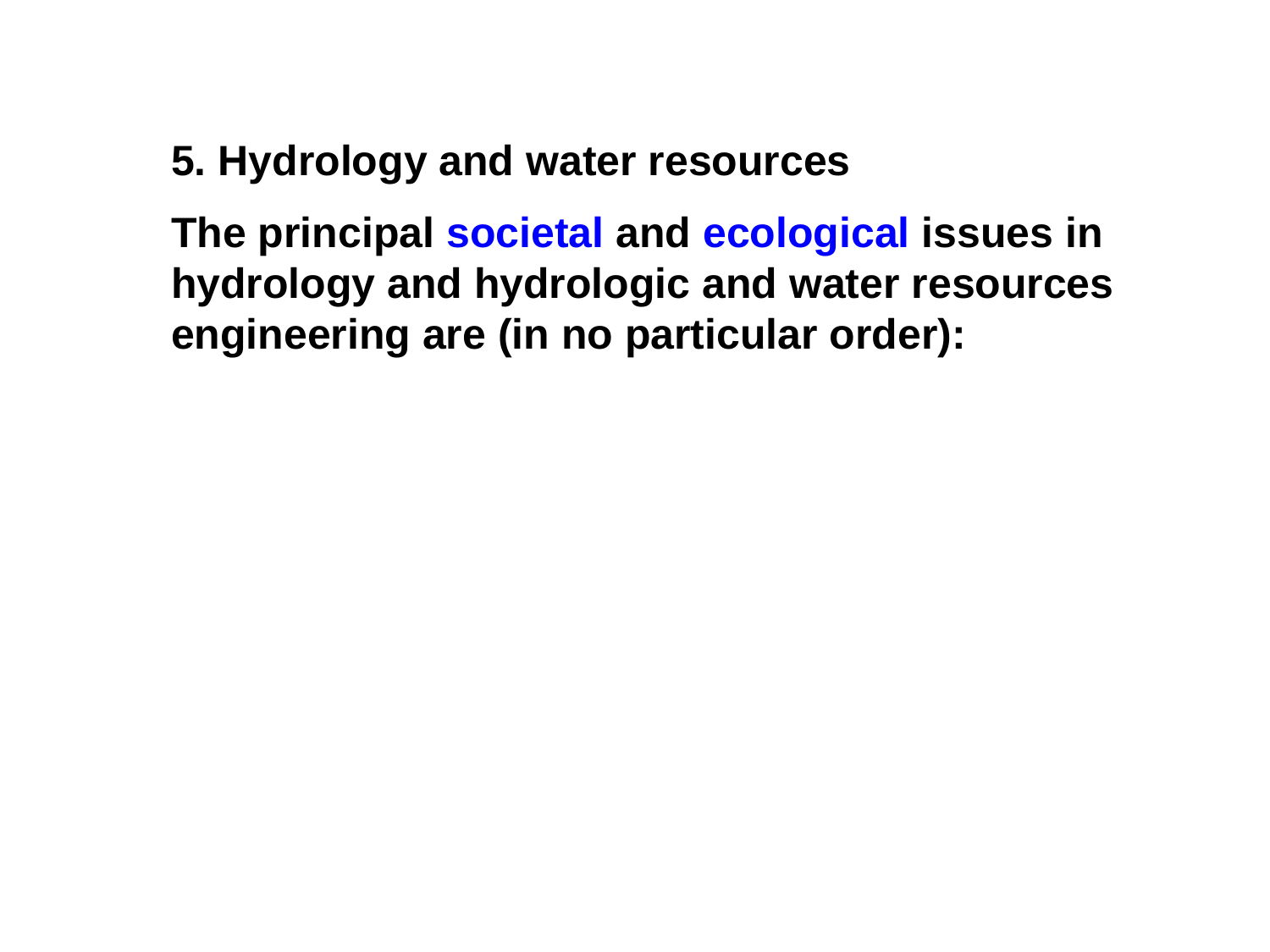

5. Hydrology and water resources
The principal societal and ecological issues in hydrology and hydrologic and water resources engineering are (in no particular order):